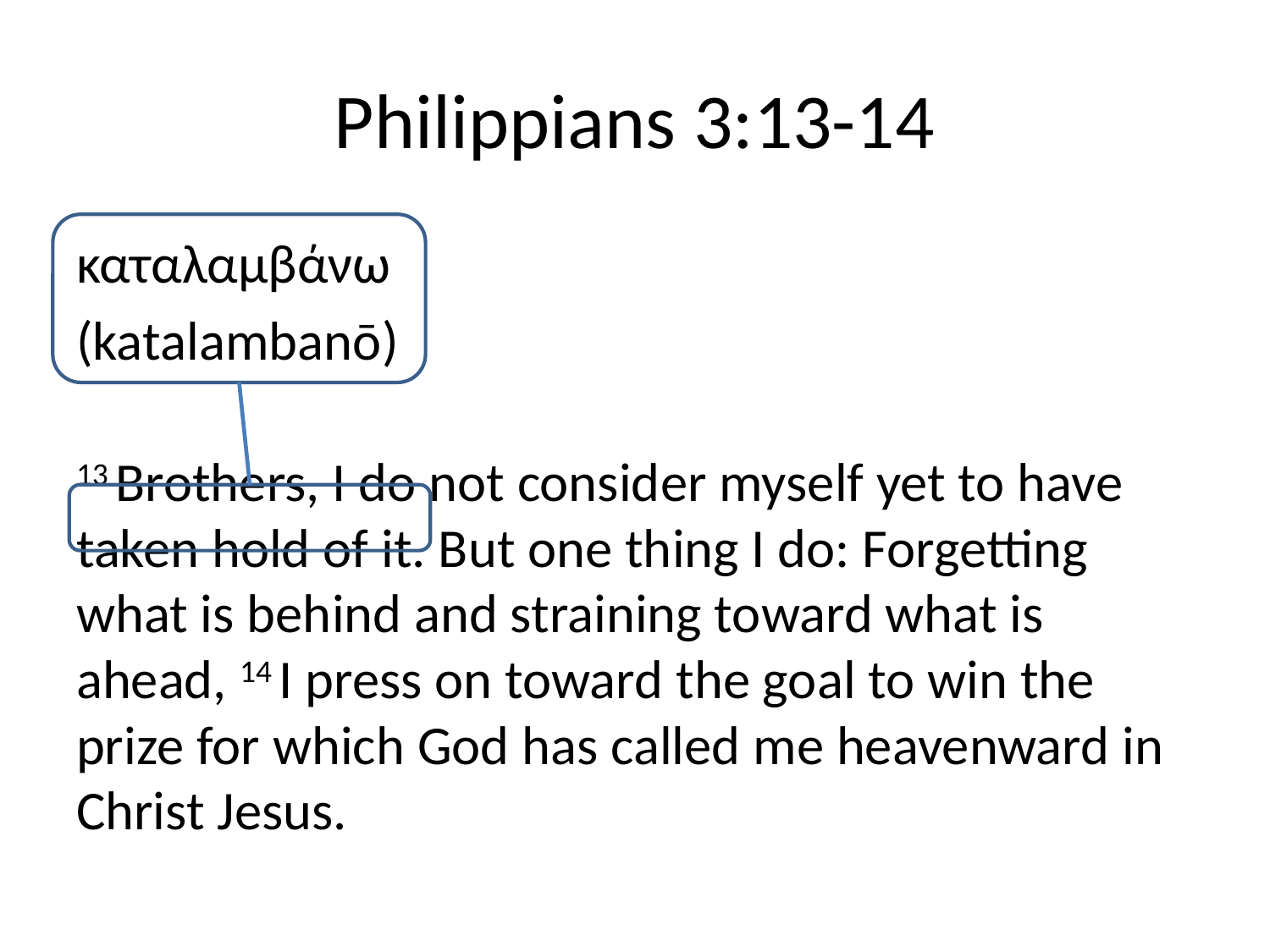

# Philippians 3:13-14

καταλαμβάνω
(katalambanō)

13 Brothers, I do not consider myself yet to have taken hold of it. But one thing I do: Forgetting what is behind and straining toward what is ahead, 14 I press on toward the goal to win the prize for which God has called me heavenward in Christ Jesus.